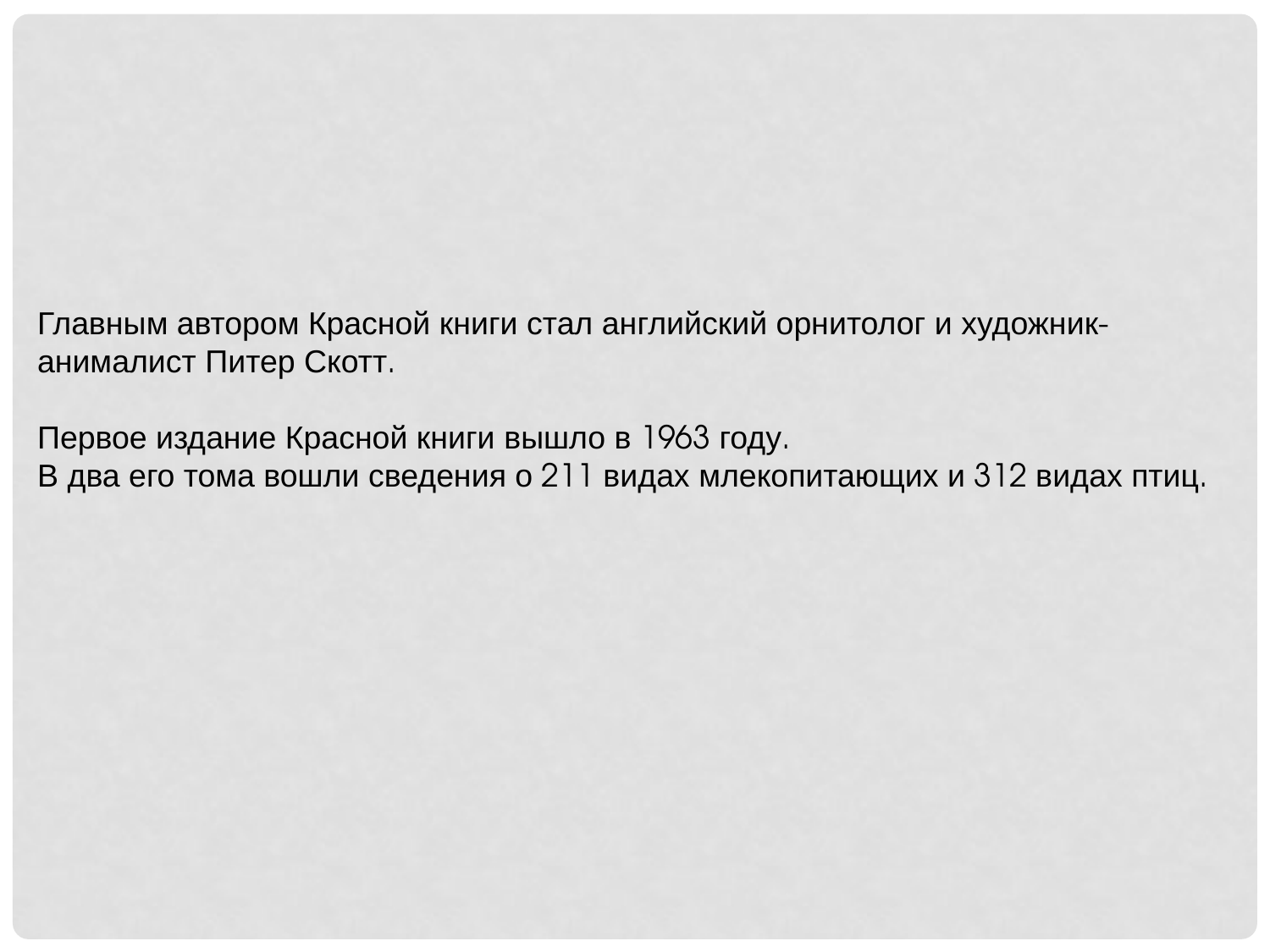

Главным автором Красной книги стал английский орнитолог и художник-анималист Питер Скотт.

Первое издание Красной книги вышло в 1963 году.
В два его тома вошли сведения о 211 видах млекопитающих и 312 видах птиц.